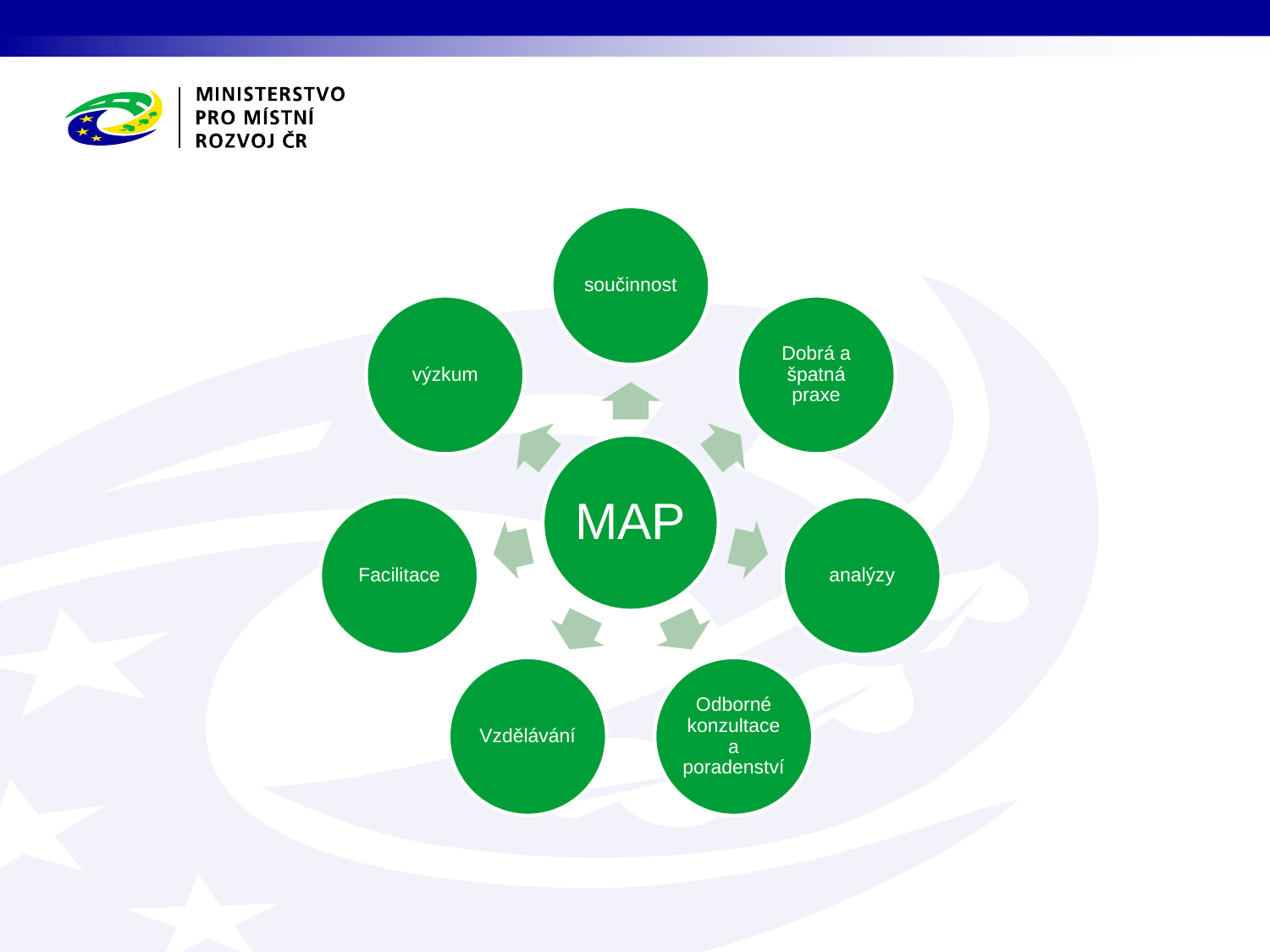

MAP

součinnost

Dobrá a špatná praxe

analýzy

Odborné konzultace a poradenství

Vzdělávání

Facilitace

výzkum